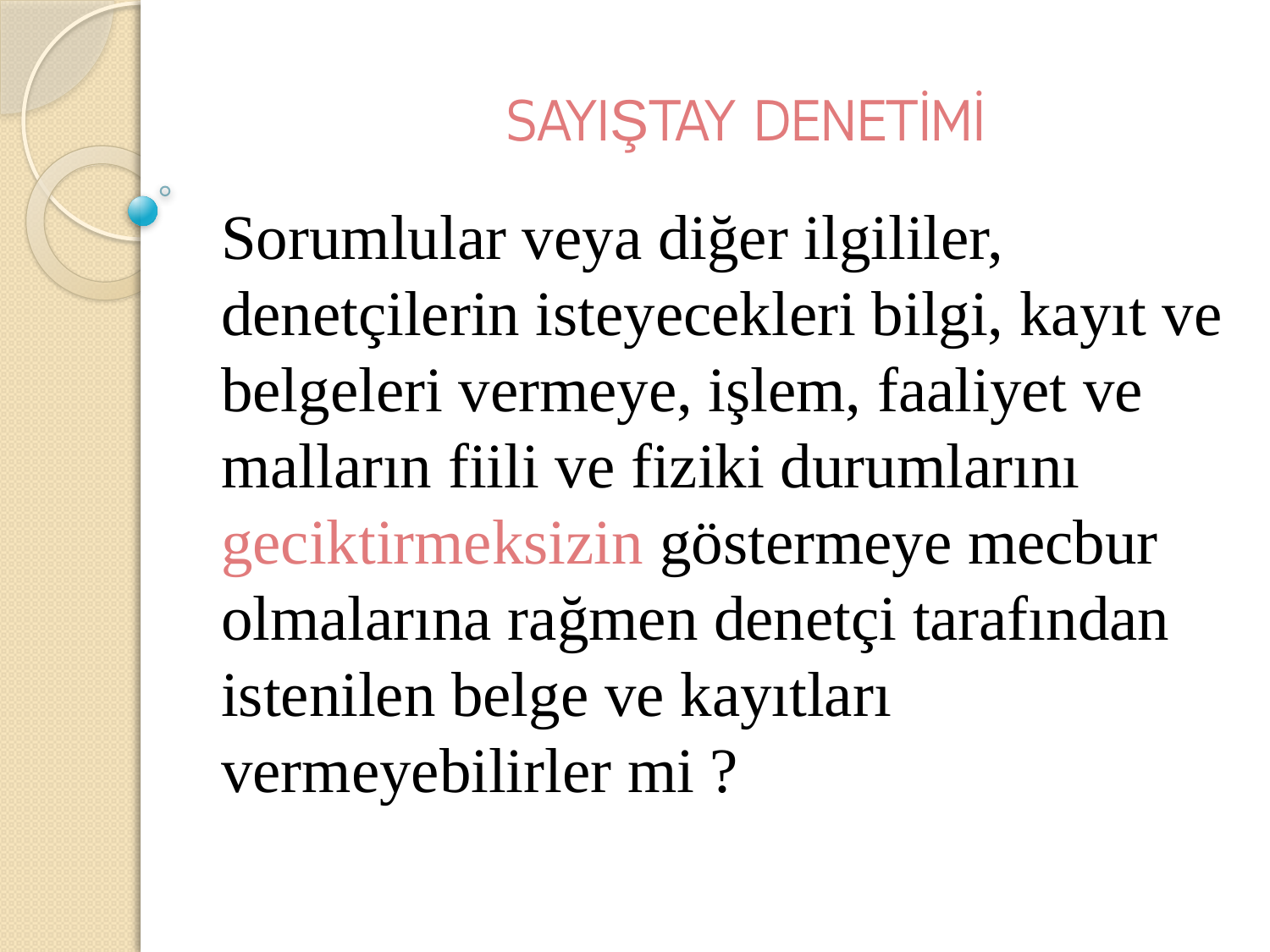

# SAYIŞTAY DENETİMİ
Sorumlular veya diğer ilgililer, denetçilerin isteyecekleri bilgi, kayıt ve belgeleri vermeye, işlem, faaliyet ve malların fiili ve fiziki durumlarını geciktirmeksizin göstermeye mecbur olmalarına rağmen denetçi tarafından istenilen belge ve kayıtları vermeyebilirler mi ?